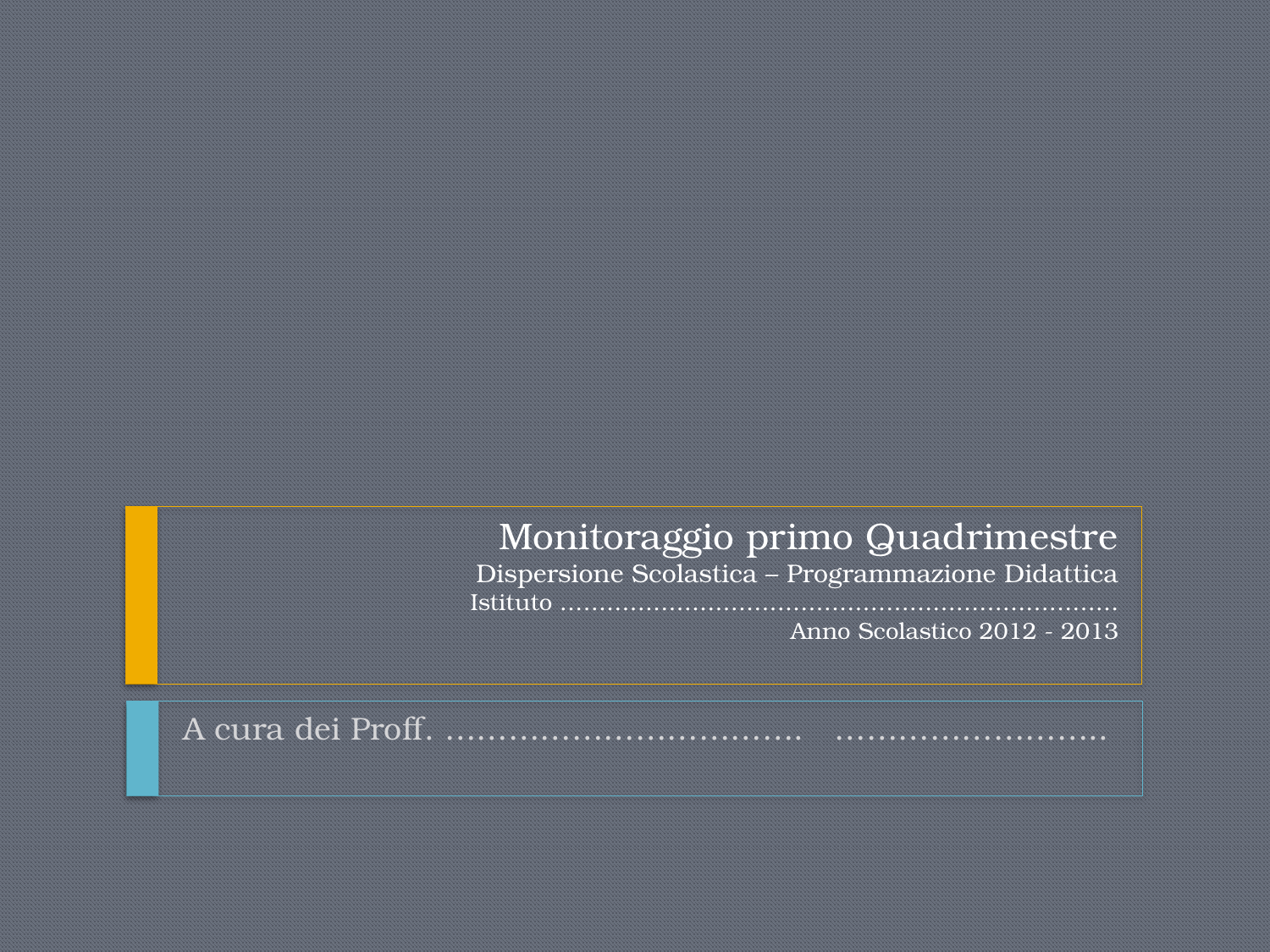

# Monitoraggio primo Quadrimestre Dispersione Scolastica – Programmazione Didattica Istituto ……………………………………………………………… Anno Scolastico 2012 - 2013
A cura dei Proff. …………………………….   ……………………..